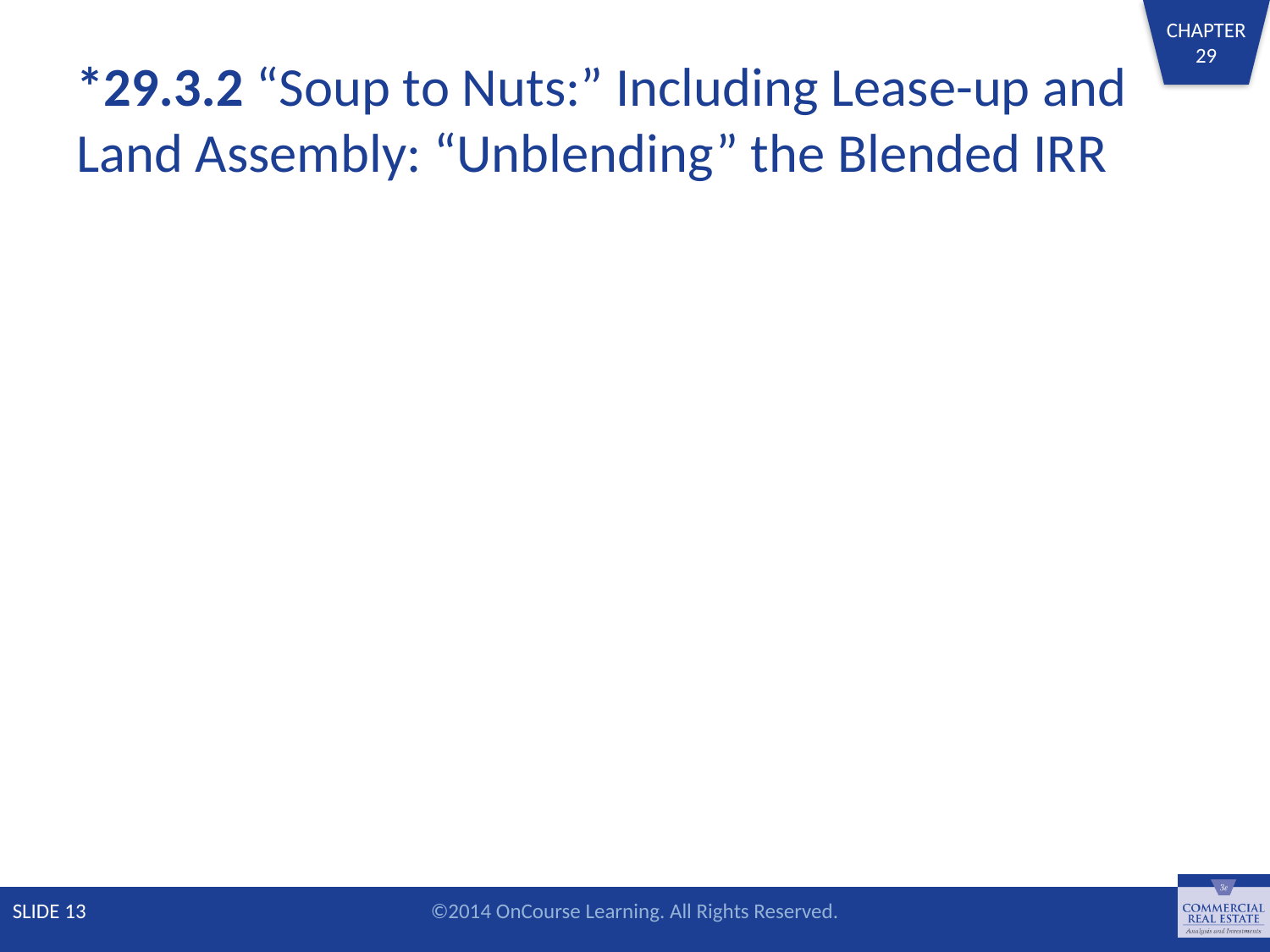

# *29.3.2 “Soup to Nuts:” Including Lease-up and
Land Assembly: “Unblending” the Blended IRR

SLIDE 13